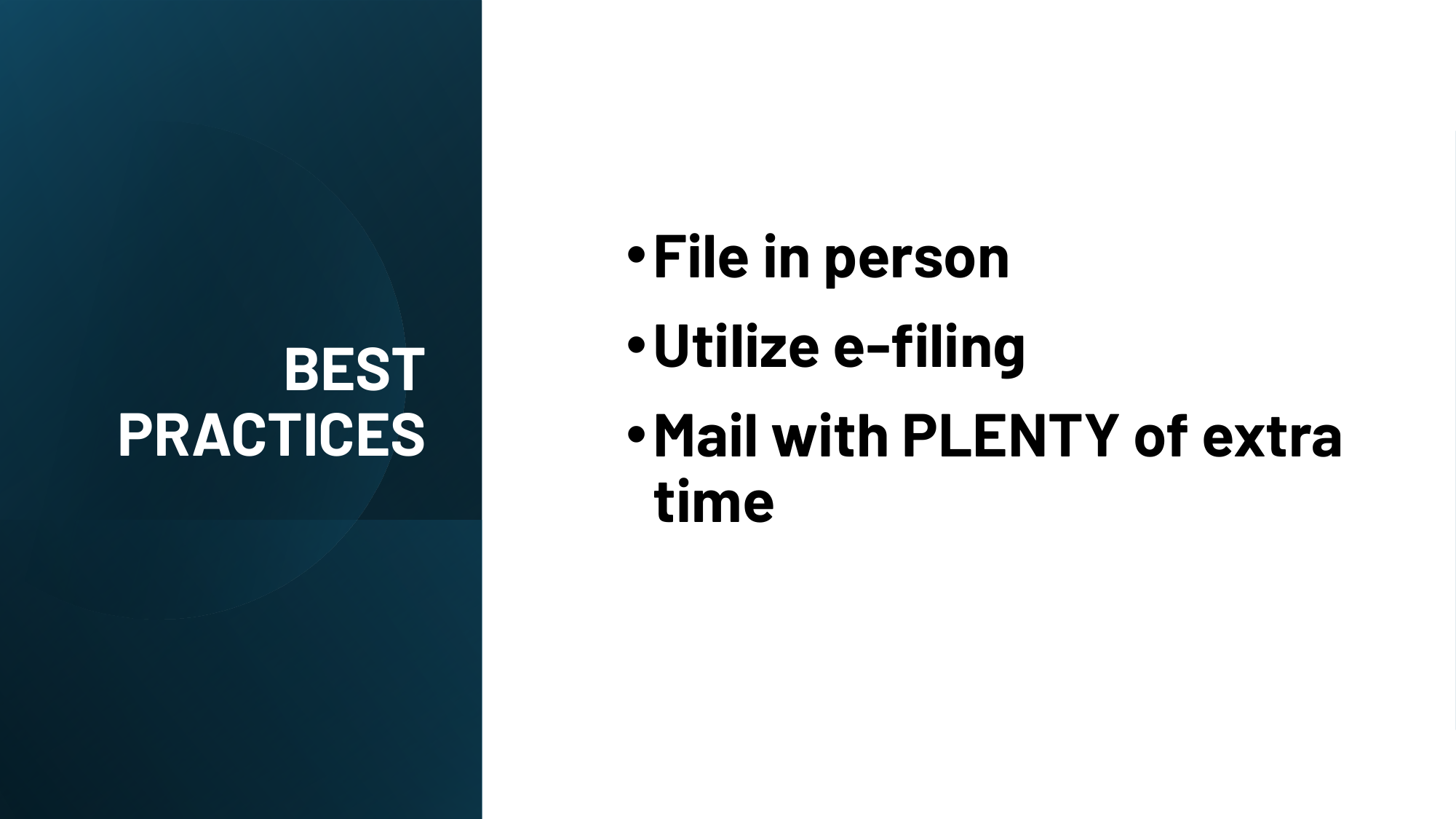

# BEST PRACTICES
File in person
Utilize e-filing
Mail with PLENTY of extra time